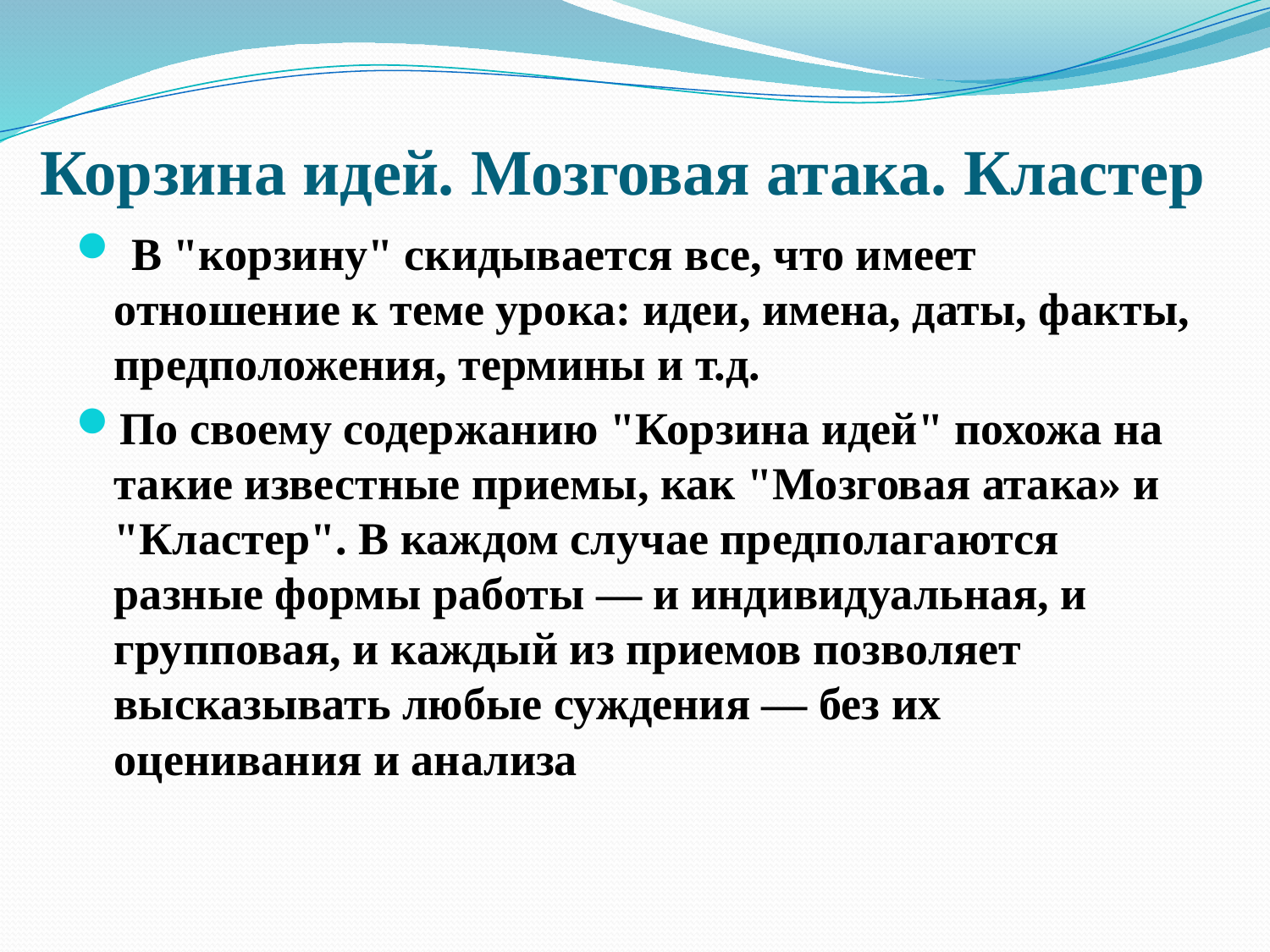

# Корзина идей. Мозговая атака. Кластер
 В "корзину" скидывается все, что имеет отношение к теме урока: идеи, имена, даты, факты, предположения, термины и т.д.
По своему содержанию "Корзина идей" похожа на такие известные приемы, как "Мозговая атака» и "Кластер". В каждом случае предполагаются разные формы работы — и индивидуальная, и групповая, и каждый из приемов позволяет высказывать любые суждения — без их оценивания и анализа